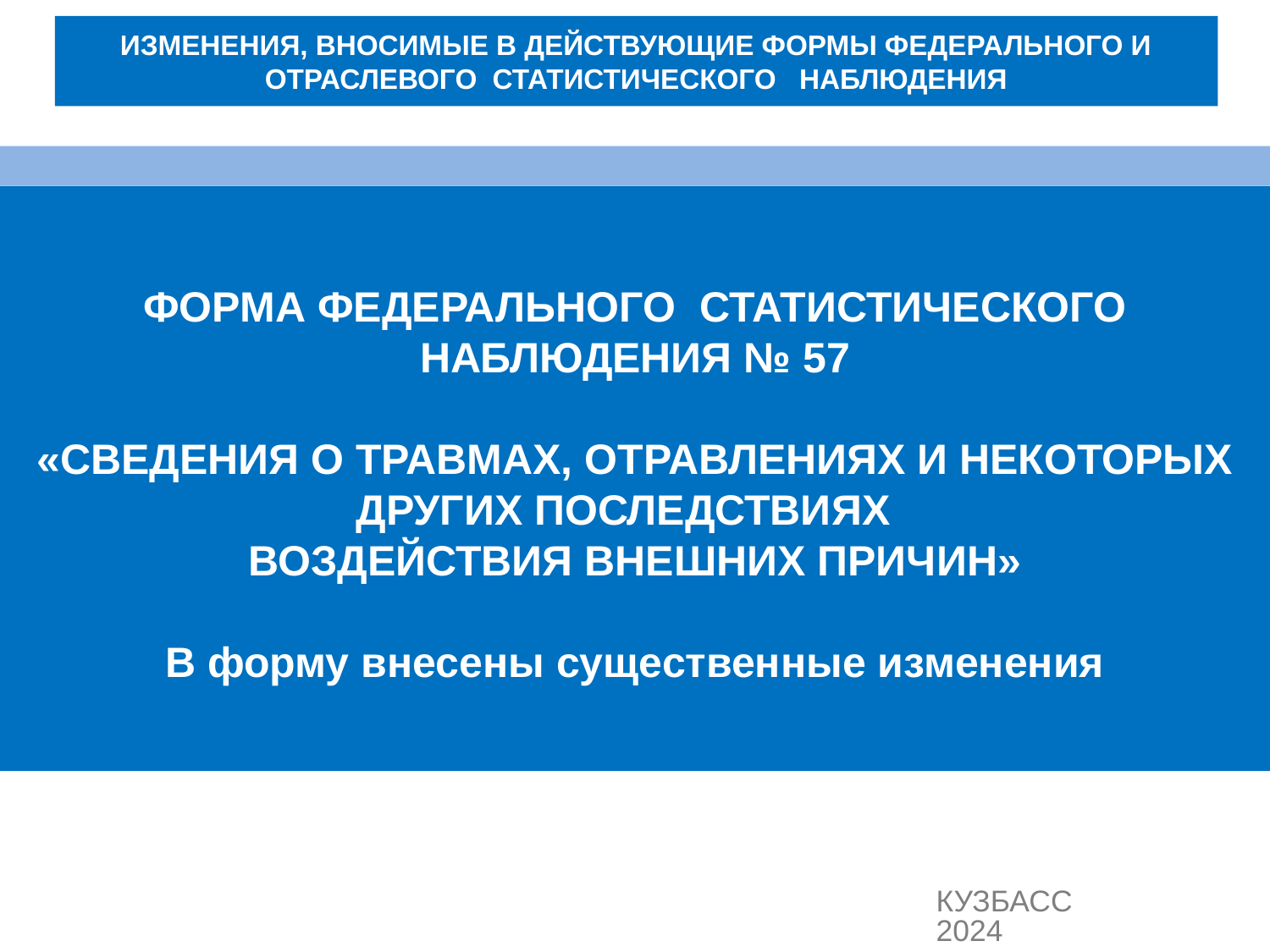

ИЗМЕНЕНИЯ, ВНОСИМЫЕ В ДЕЙСТВУЮЩИЕ ФОРМЫ ФЕДЕРАЛЬНОГО И ОТРАСЛЕВОГО  СТАТИСТИЧЕСКОГО   НАБЛЮДЕНИЯ

ФОРМА ФЕДЕРАЛЬНОГО  СТАТИСТИЧЕСКОГО НАБЛЮДЕНИЯ № 57

«СВЕДЕНИЯ О ТРАВМАХ, ОТРАВЛЕНИЯХ И НЕКОТОРЫХ ДРУГИХ ПОСЛЕДСТВИЯХ
ВОЗДЕЙСТВИЯ ВНЕШНИХ ПРИЧИН»

В форму внесены существенные изменения

КУЗБАСС 2024